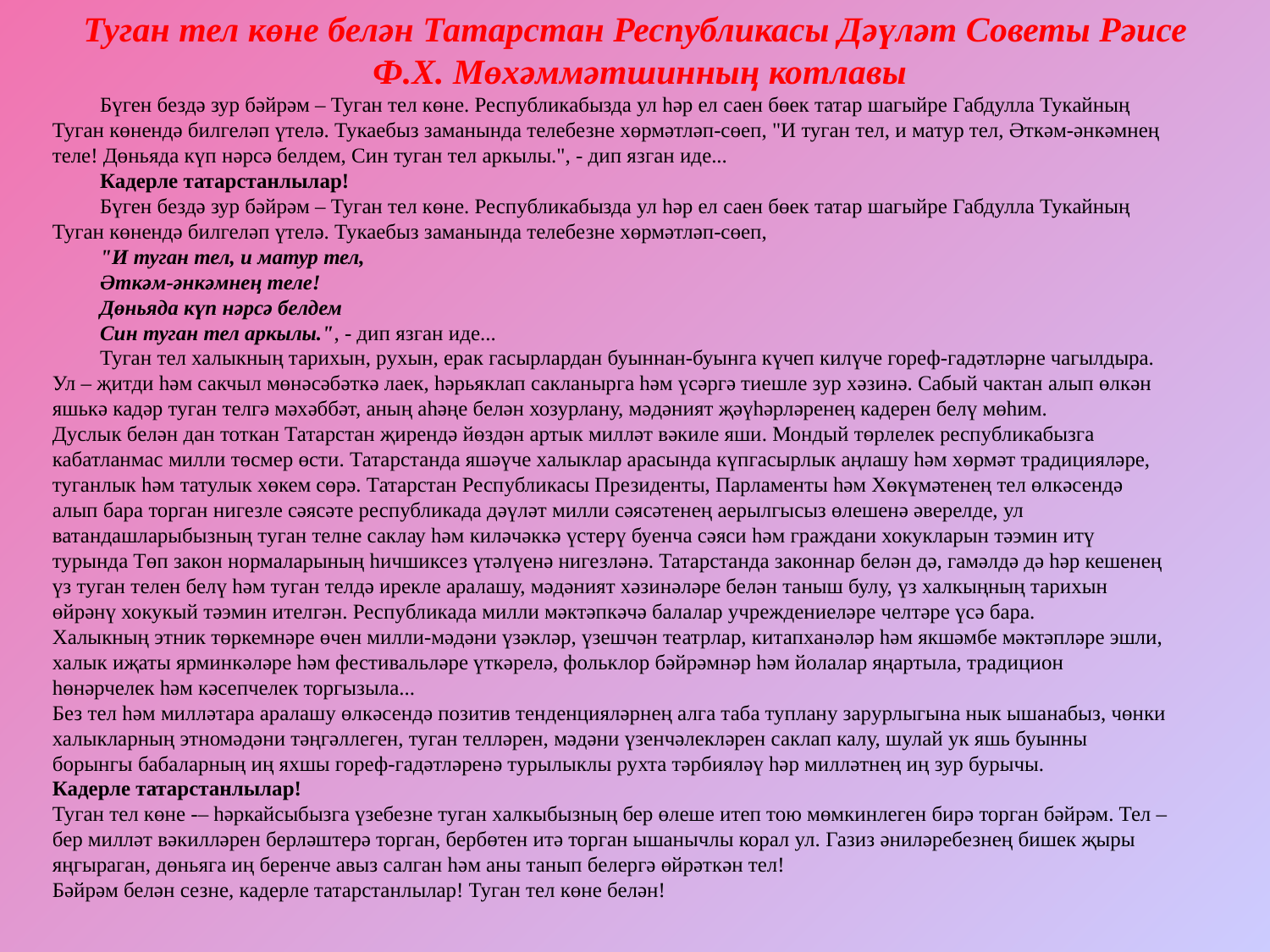

Туган тел көне белән Татарстан Республикасы Дәүләт Советы Рәисе
Ф.Х. Мөхәммәтшинның котлавы
	Бүген бездә зур бәйрәм – Туган тел көне. Республикабызда ул һәр ел саен бөек татар шагыйре Габдулла Тукайның
Туган көнендә билгеләп үтелә. Тукаебыз заманында телебезне хөрмәтләп-сөеп, "И туган тел, и матур тел, Әткәм-әнкәмнең
теле! Дөньяда күп нәрсә белдем, Син туган тел аркылы.", - дип язган иде...
Кадерле татарстанлылар!
	Бүген бездә зур бәйрәм – Туган тел көне. Республикабызда ул һәр ел саен бөек татар шагыйре Габдулла Тукайның
Туган көнендә билгеләп үтелә. Тукаебыз заманында телебезне хөрмәтләп-сөеп,
"И туган тел, и матур тел,
Әткәм-әнкәмнең теле!
Дөньяда күп нәрсә белдем
Син туган тел аркылы.", - дип язган иде...
Туган тел халыкның тарихын, рухын, ерак гасырлардан буыннан-буынга күчеп килүче гореф-гадәтләрне чагылдыра.
Ул – җитди һәм сакчыл мөнәсәбәткә лаек, һәрьяклап сакланырга һәм үсәргә тиешле зур хәзинә. Сабый чактан алып өлкән
яшькә кадәр туган телгә мәхәббәт, аның аһәңе белән хозурлану, мәдәният җәүһәрләренең кадерен белү мөһим.
Дуслык белән дан тоткан Татарстан җирендә йөздән артык милләт вәкиле яши. Мондый төрлелек республикабызга
кабатланмас милли төсмер өсти. Татарстанда яшәүче халыклар арасында күпгасырлык аңлашу һәм хөрмәт традицияләре,
туганлык һәм татулык хөкем сөрә. Татарстан Республикасы Президенты, Парламенты һәм Хөкүмәтенең тел өлкәсендә
алып бара торган нигезле сәясәте республикада дәүләт милли сәясәтенең аерылгысыз өлешенә әверелде, ул
ватандашларыбызның туган телне саклау һәм киләчәккә үстерү буенча сәяси һәм граждани хокукларын тәэмин итү
турында Төп закон нормаларының һичшиксез үтәлүенә нигезләнә. Татарстанда законнар белән дә, гамәлдә дә һәр кешенең
үз туган телен белү һәм туган телдә ирекле аралашу, мәдәният хәзинәләре белән таныш булу, үз халкыңның тарихын
өйрәнү хокукый тәэмин ителгән. Республикада милли мәктәпкәчә балалар учреждениеләре челтәре үсә бара.
Халыкның этник төркемнәре өчен милли-мәдәни үзәкләр, үзешчән театрлар, китапханәләр һәм якшәмбе мәктәпләре эшли,
халык иҗаты ярминкәләре һәм фестивальләре үткәрелә, фольклор бәйрәмнәр һәм йолалар яңартыла, традицион
һөнәрчелек һәм кәсепчелек торгызыла...
Без тел һәм милләтара аралашу өлкәсендә позитив тенденцияләрнең алга таба туплану зарурлыгына нык ышанабыз, чөнки
халыкларның этномәдәни тәңгәллеген, туган телләрен, мәдәни үзенчәлекләрен саклап калу, шулай ук яшь буынны
борынгы бабаларның иң яхшы гореф-гадәтләренә турылыклы рухта тәрбияләү һәр милләтнең иң зур бурычы.
Кадерле татарстанлылар!
Туган тел көне -– һәркайсыбызга үзебезне туган халкыбызның бер өлеше итеп тою мөмкинлеген бирә торган бәйрәм. Тел –
бер милләт вәкилләрен берләштерә торган, бербөтен итә торган ышанычлы корал ул. Газиз әниләребезнең бишек җыры
яңгыраган, дөньяга иң беренче авыз салган һәм аны танып белергә өйрәткән тел!
Бәйрәм белән сезне, кадерле татарстанлылар! Туган тел көне белән!